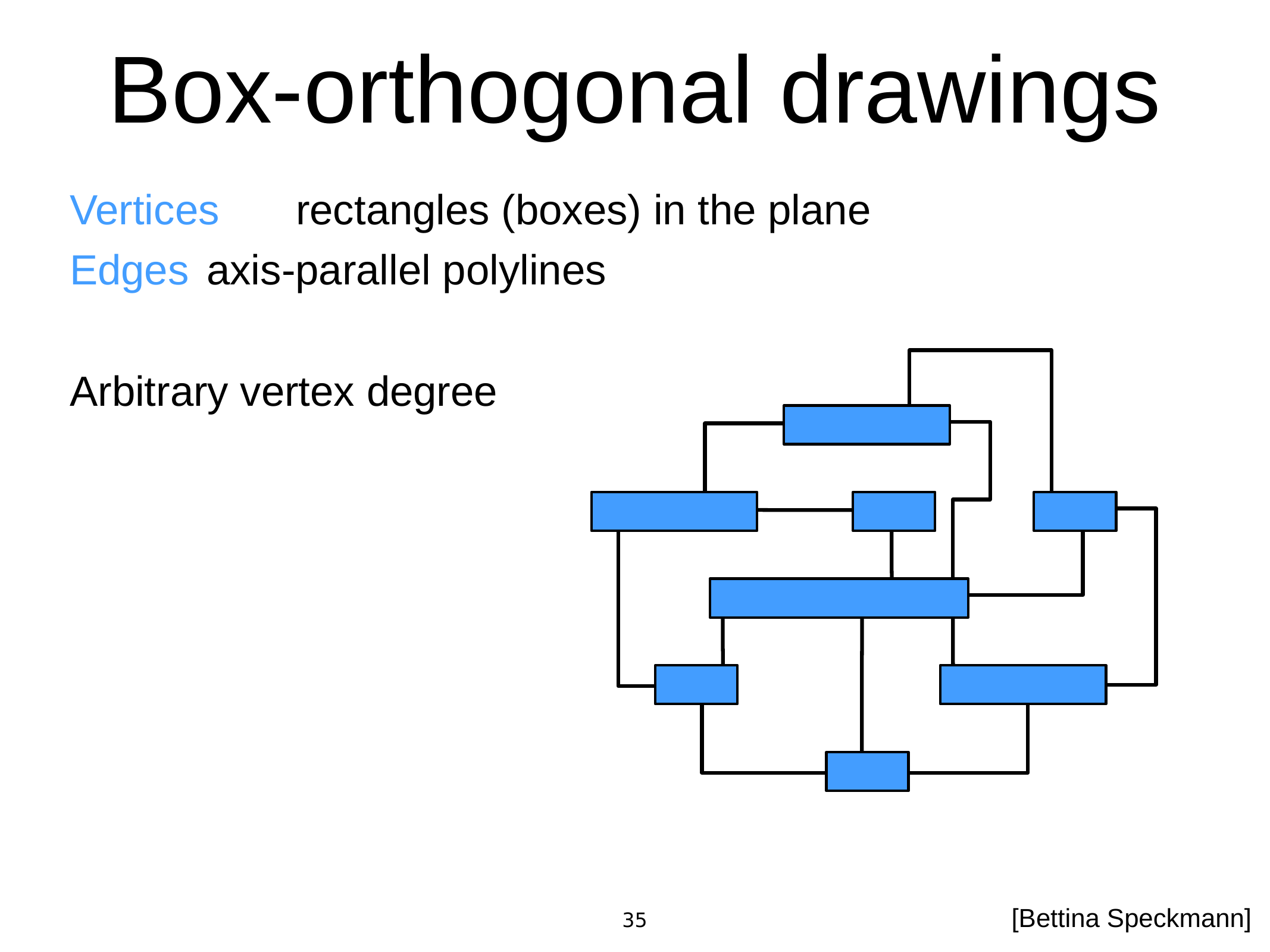

Box-orthogonal drawings
Vertices	rectangles (boxes) in the plane
Edges 	axis-parallel polylines

Arbitrary vertex degree

35
[Bettina Speckmann]